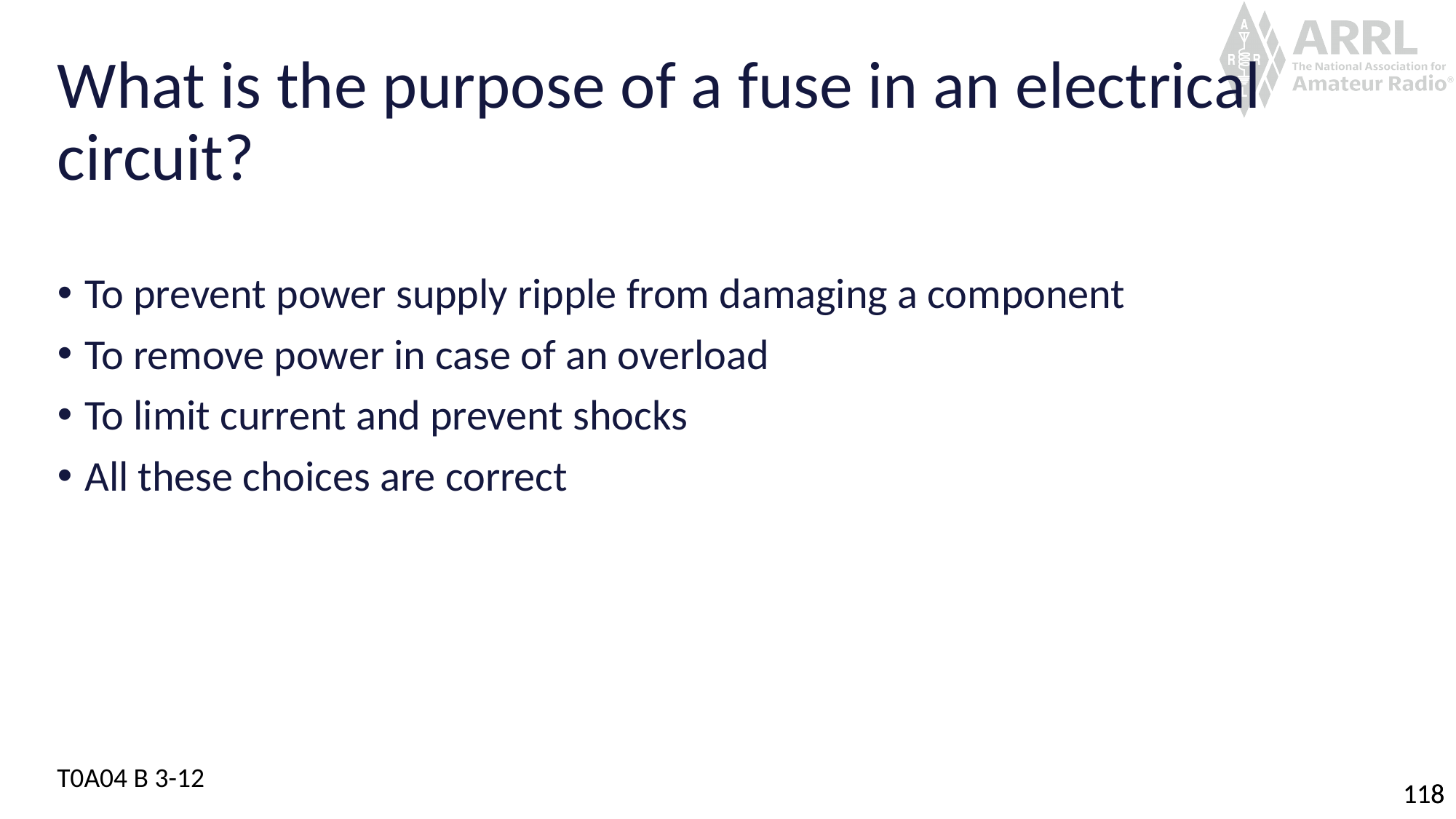

# What is the purpose of a fuse in an electrical circuit?
To prevent power supply ripple from damaging a component
To remove power in case of an overload
To limit current and prevent shocks
All these choices are correct
T0A04 B 3-12